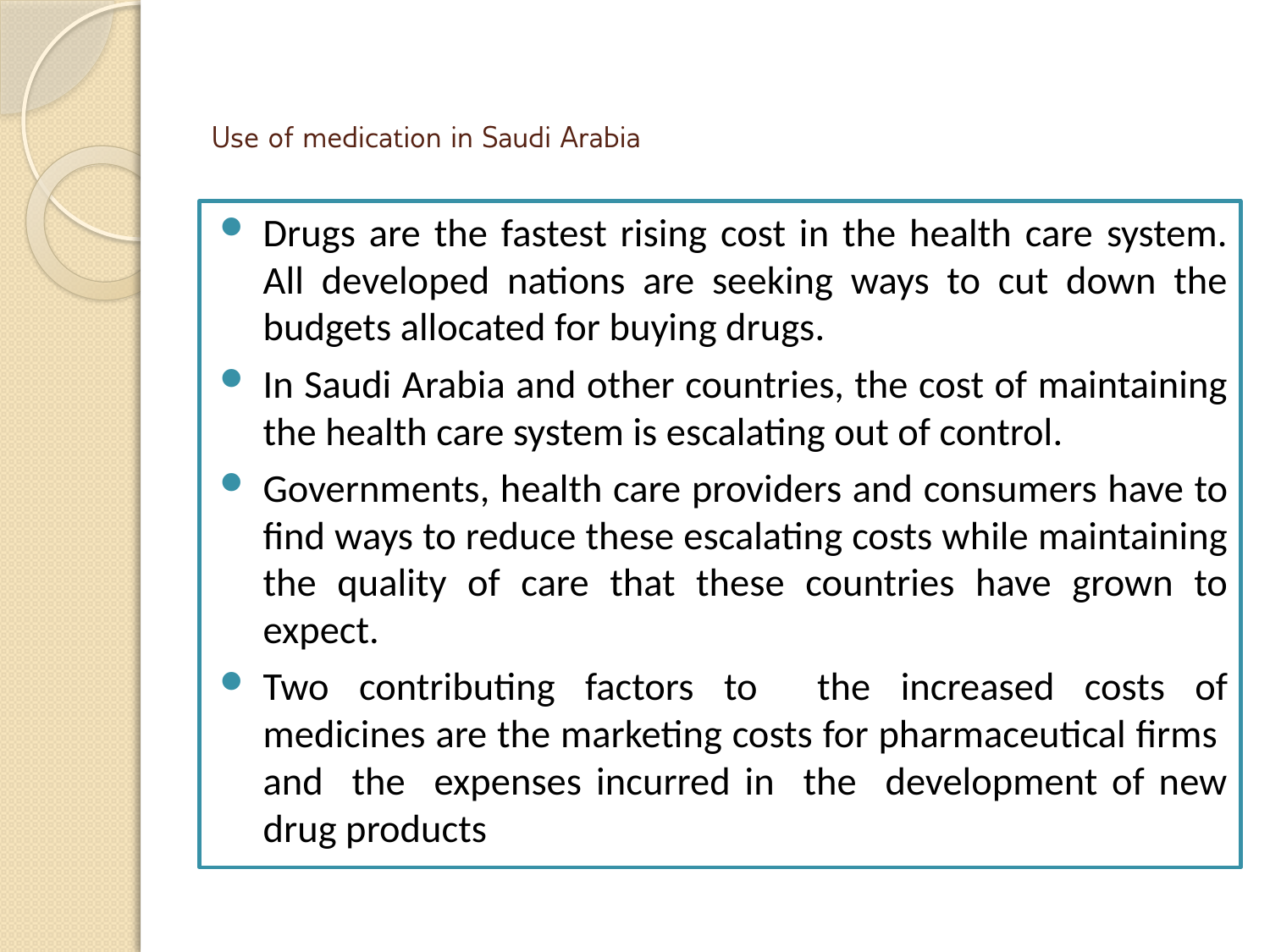

# Use of medication in Saudi Arabia
Drugs are the fastest rising cost in the health care system. All developed nations are seeking ways to cut down the budgets allocated for buying drugs.
In Saudi Arabia and other countries, the cost of maintaining the health care system is escalating out of control.
Governments, health care providers and consumers have to find ways to reduce these escalating costs while maintaining the quality of care that these countries have grown to expect.
Two contributing factors to  the increased costs of medicines are the marketing costs for pharmaceutical firms  and  the  expenses incurred in  the  development of new drug products